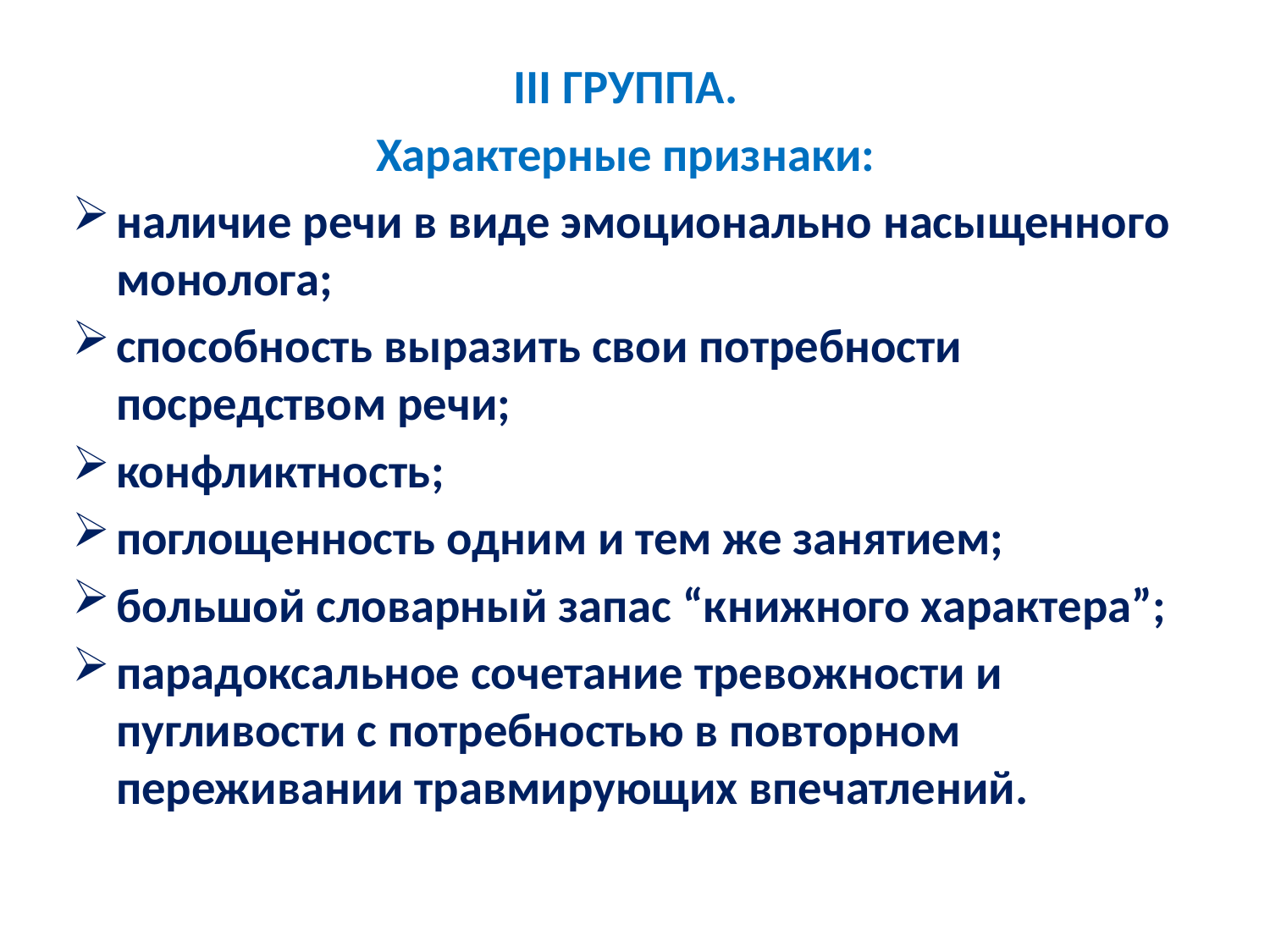

III ГРУППА.
Характерные признаки:
наличие речи в виде эмоционально насыщенного монолога;
способность выразить свои потребности посредством речи;
конфликтность;
поглощенность одним и тем же занятием;
большой словарный запас “книжного характера”;
парадоксальное сочетание тревожности и пугливости с потребностью в повторном переживании травмирующих впечатлений.